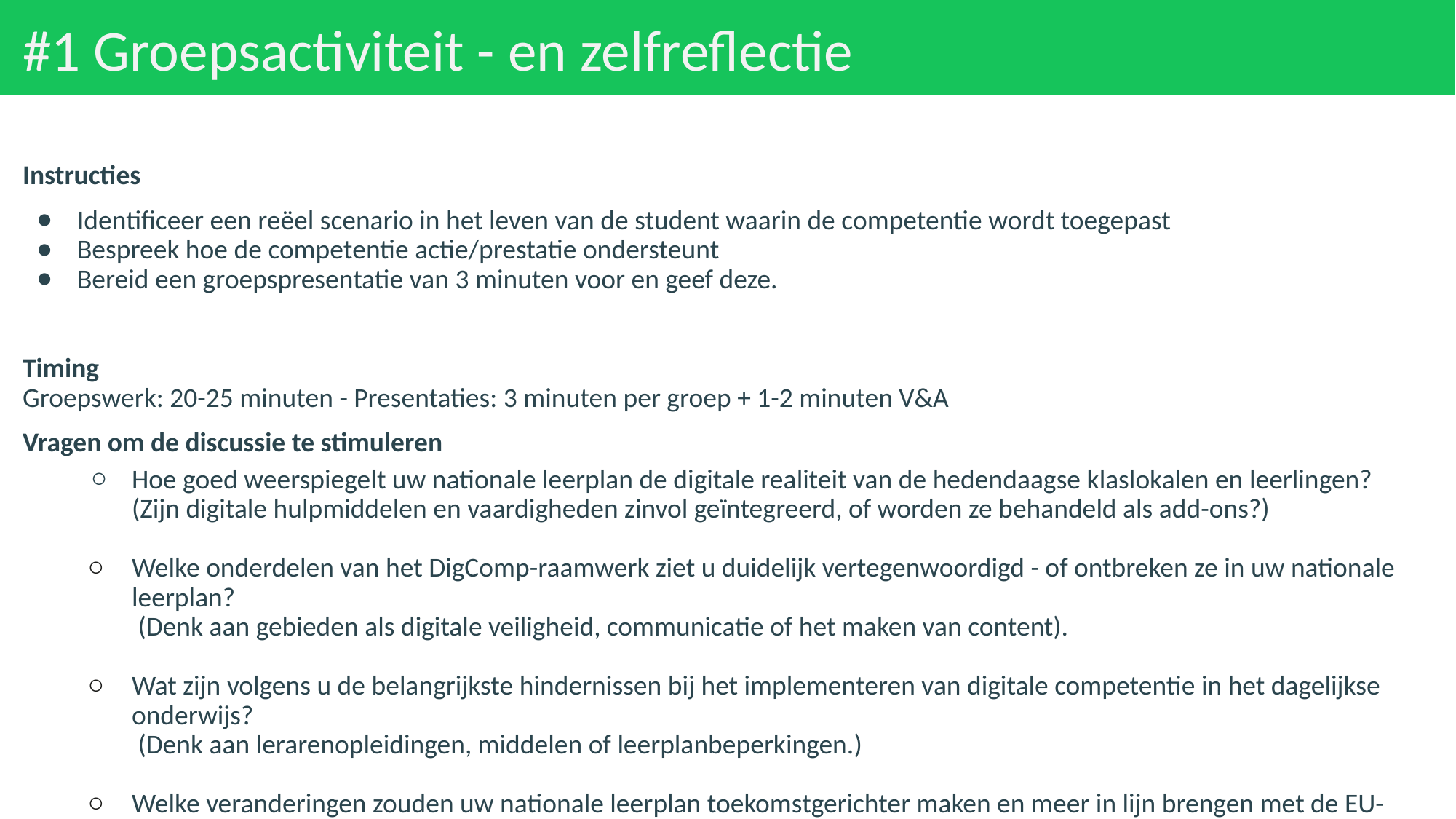

# #1 Groepsactiviteit - en zelfreflectie

Instructies
Identificeer een reëel scenario in het leven van de student waarin de competentie wordt toegepast
Bespreek hoe de competentie actie/prestatie ondersteunt
Bereid een groepspresentatie van 3 minuten voor en geef deze.

Timing
Groepswerk: 20-25 minuten - Presentaties: 3 minuten per groep + 1-2 minuten V&A
Vragen om de discussie te stimuleren
Hoe goed weerspiegelt uw nationale leerplan de digitale realiteit van de hedendaagse klaslokalen en leerlingen? (Zijn digitale hulpmiddelen en vaardigheden zinvol geïntegreerd, of worden ze behandeld als add-ons?)
Welke onderdelen van het DigComp-raamwerk ziet u duidelijk vertegenwoordigd - of ontbreken ze in uw nationale leerplan?
 (Denk aan gebieden als digitale veiligheid, communicatie of het maken van content).
Wat zijn volgens u de belangrijkste hindernissen bij het implementeren van digitale competentie in het dagelijkse onderwijs?
 (Denk aan lerarenopleidingen, middelen of leerplanbeperkingen.)
Welke veranderingen zouden uw nationale leerplan toekomstgerichter maken en meer in lijn brengen met de EU-prioriteiten voor digitaal onderwijs?  (Bedenk een realistische verbetering die lokaal kan worden geïmplementeerd).